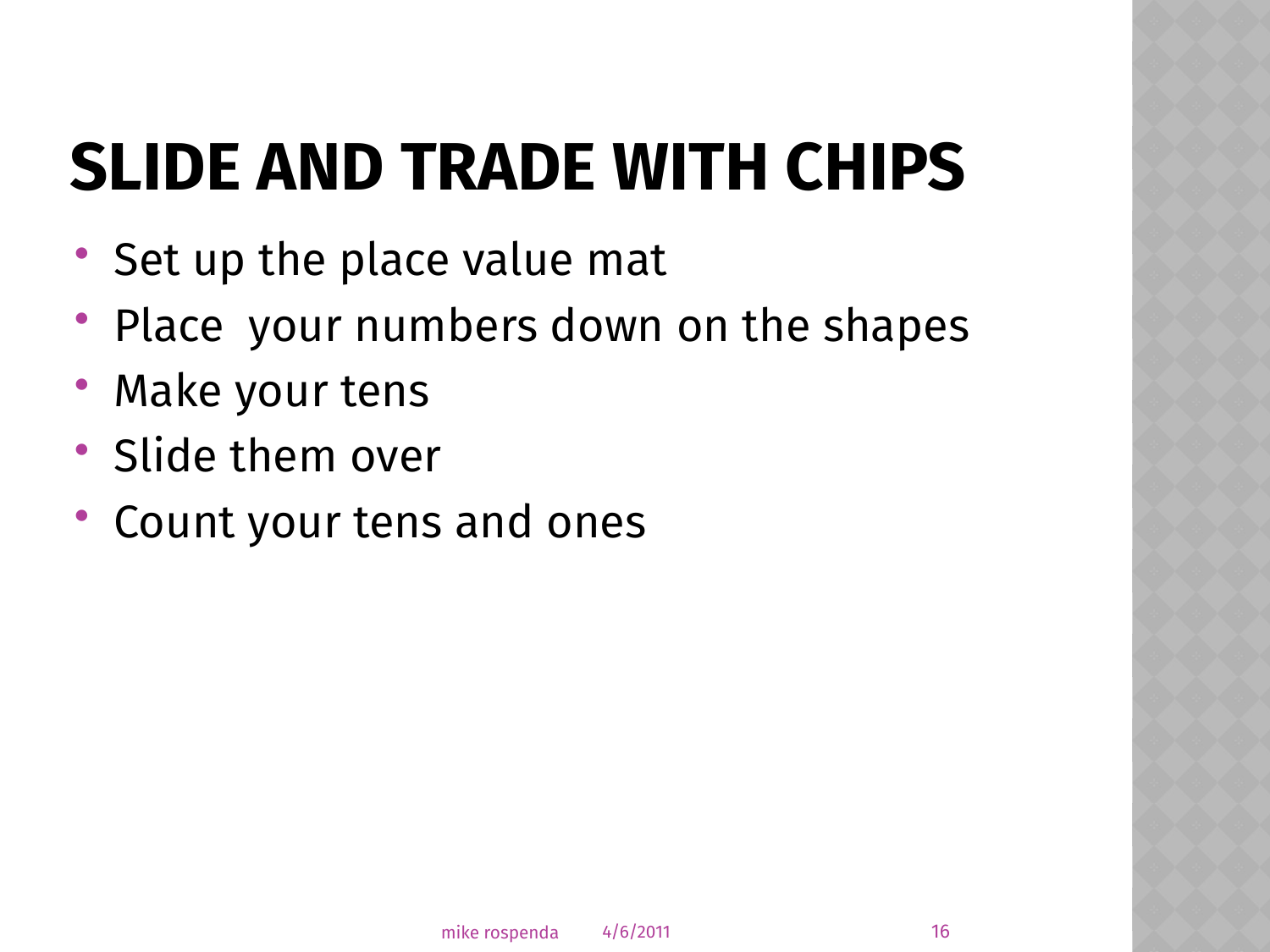

# Slide and Trade with Chips
Set up the place value mat
Place  your numbers down on the shapes
Make your tens
Slide them over
Count your tens and ones
16
mike rospenda
4/6/2011